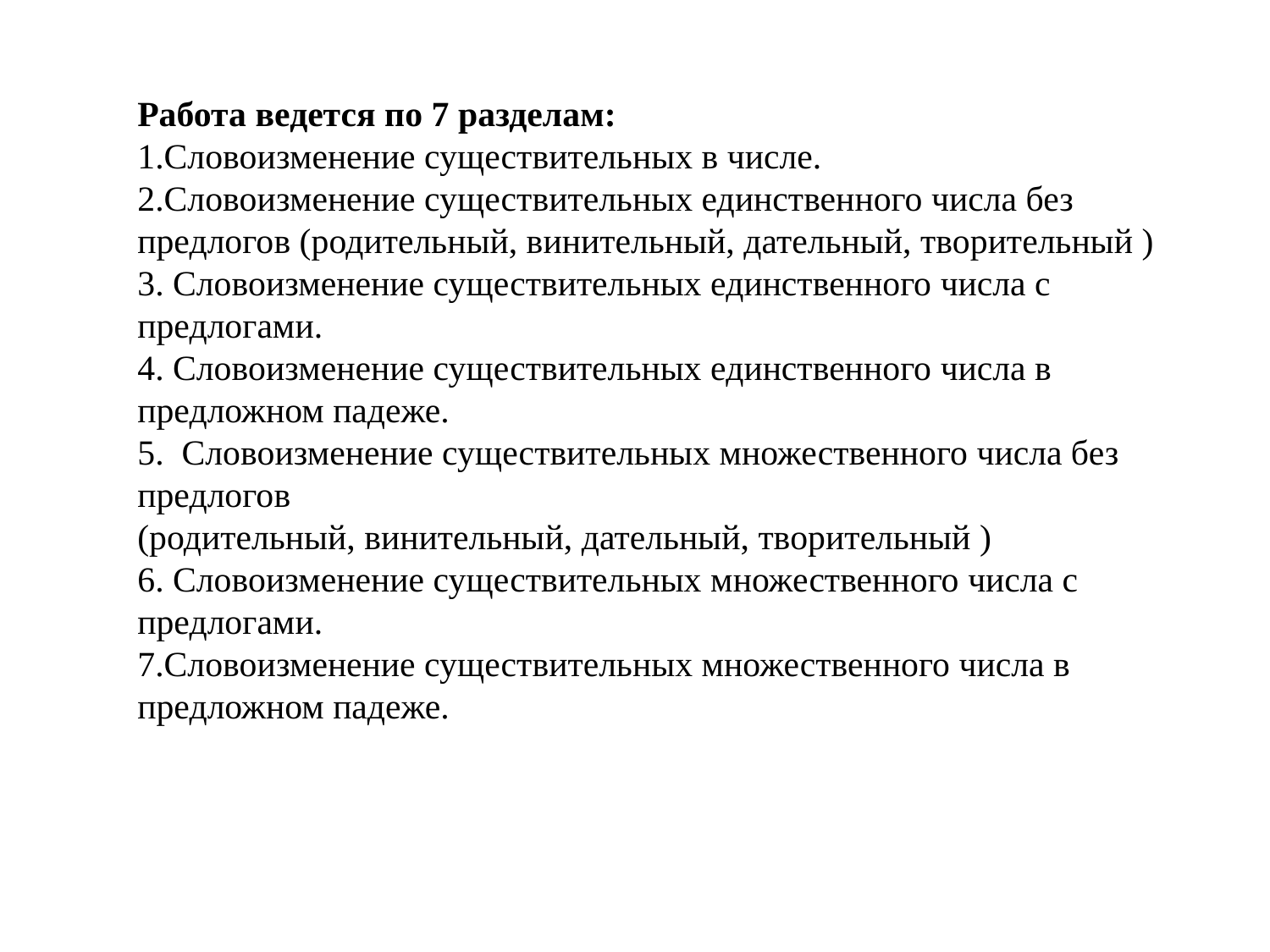

Работа ведется по 7 разделам:
1.Словоизменение существительных в числе.
2.Словоизменение существительных единственного числа без предлогов (родительный, винительный, дательный, творительный )
3. Словоизменение существительных единственного числа с предлогами.
4. Словоизменение существительных единственного числа в предложном падеже.
5.  Словоизменение существительных множественного числа без предлогов
(родительный, винительный, дательный, творительный )
6. Словоизменение существительных множественного числа с предлогами.
7.Словоизменение существительных множественного числа в предложном падеже.